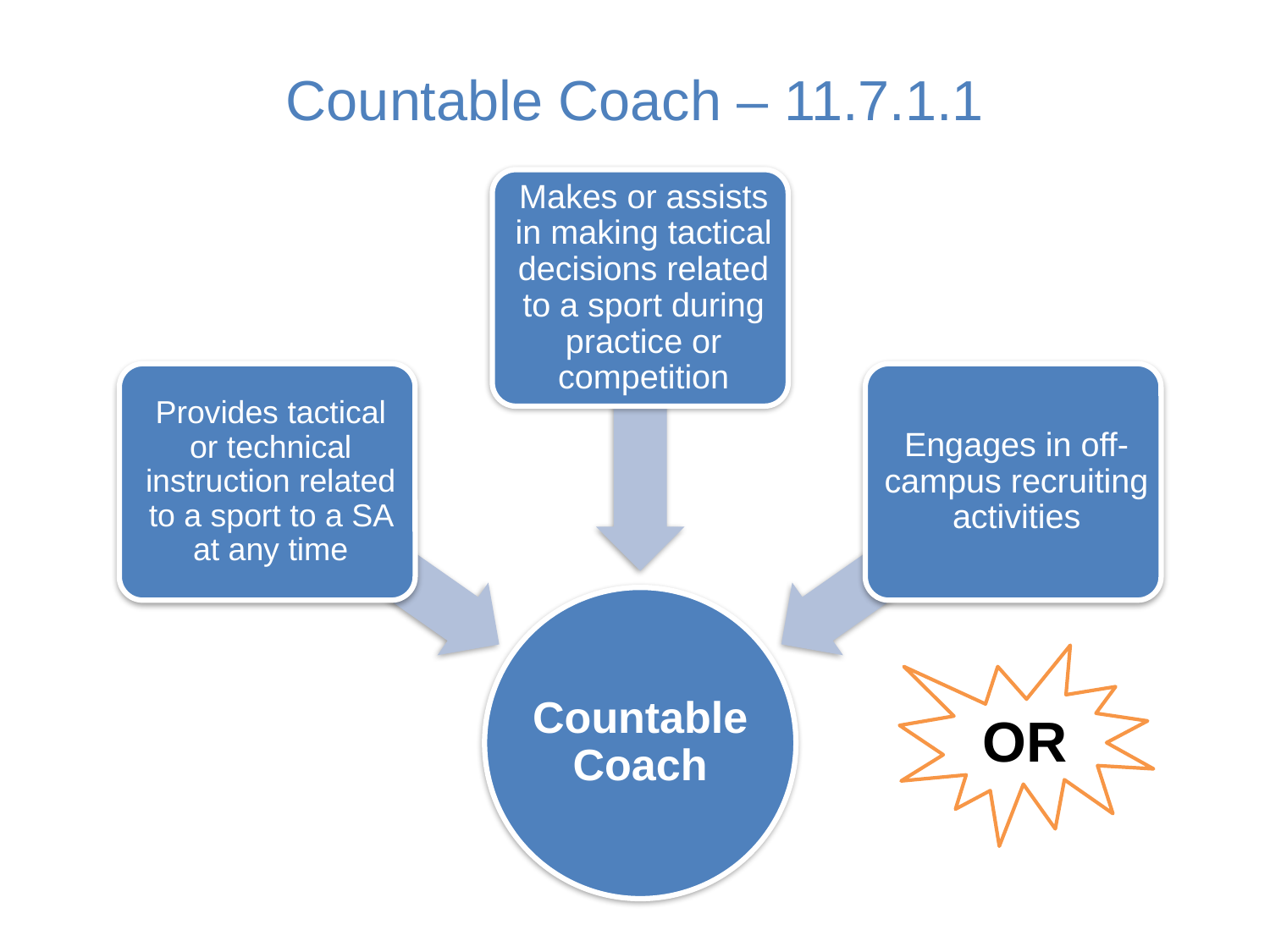

# Countable Coach – 11.7.1.1
Countable Coach
Provides tactical or technical instruction related to a sport to a SA at any time
Makes or assists in making tactical decisions related to a sport during practice or competition
Engages in off-campus recruiting activities

OR